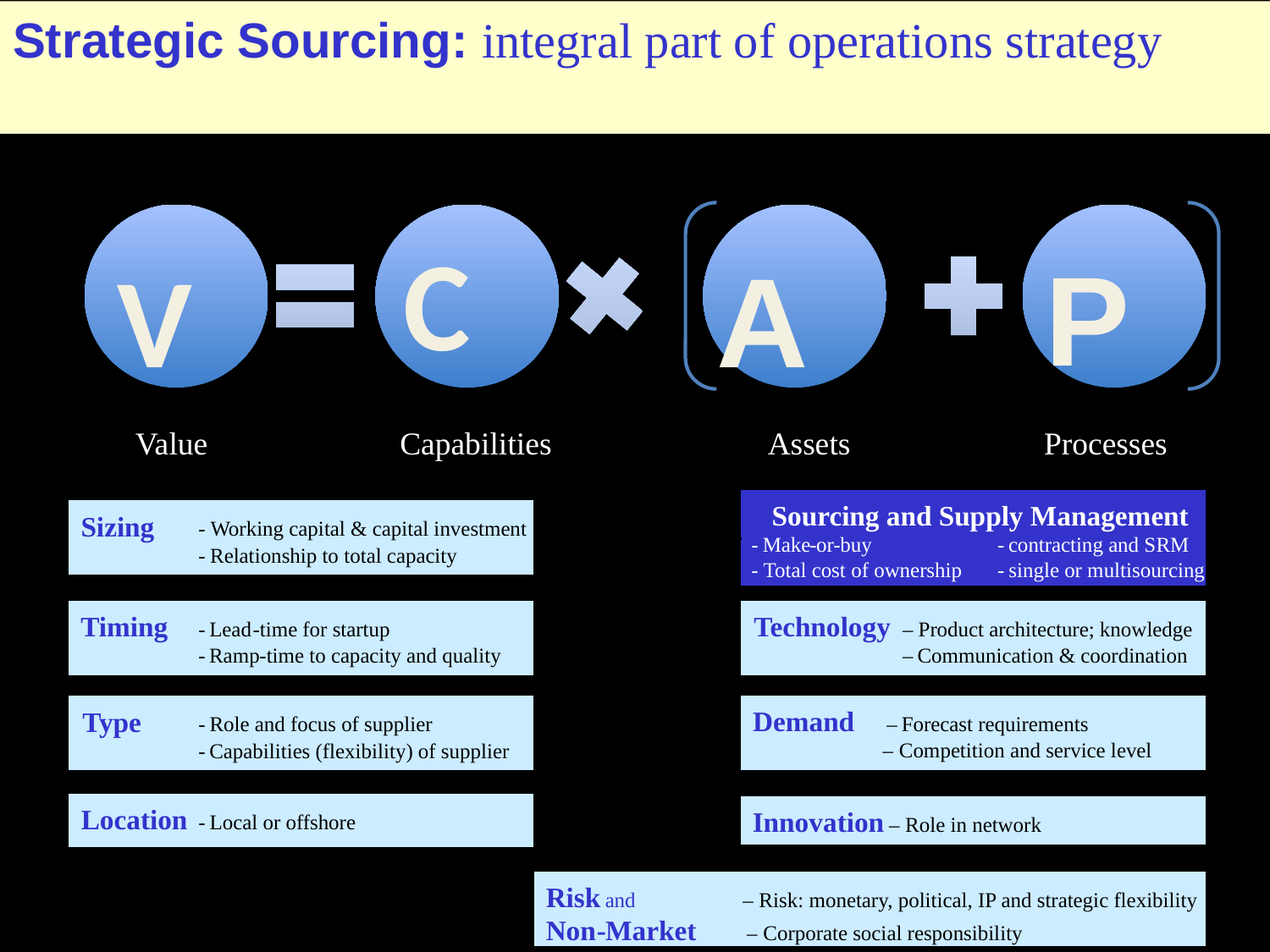

# Strategic Sourcing: integral part of operations strategy

A
C
P
V
Value
Capabilities
Assets
Processes

Sourcing and Supply Management

Sizing
-
Working capital & capital investment
-
Make
-
or
-
buy
-
contracting and SRM

-
Relationship to total capacity
-
Total cost of ownership
-
single or multisourcing

Timing
Technology
-
Lead
-
time for startup
–
Product architecture; knowledge
-
Ramp
-
time to capacity and quality
–
Communication & coordination

Demand
Type
–
Forecast requirements
-
Role and focus of supplier
–
Competition and service level
-
Capabilities (flexibility) of supplier

Location
Innovation
-
Local or offshore
–
Role in network

Risk
and
–
Risk: monetary, political, IP and strategic flexibility
Non
-
Market
–
Corporate social responsibility